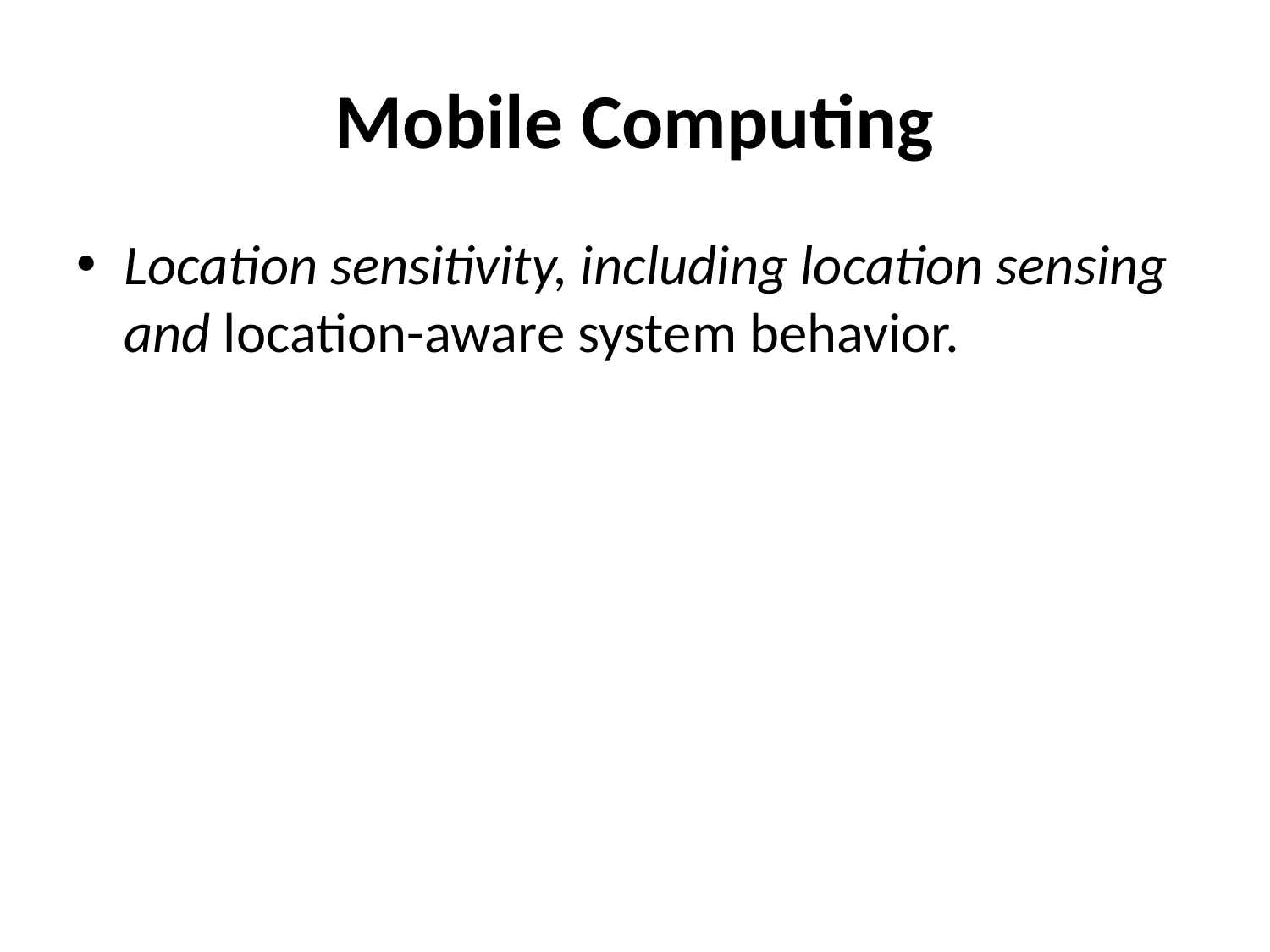

# Mobile Computing
Location sensitivity, including location sensing and location-aware system behavior.